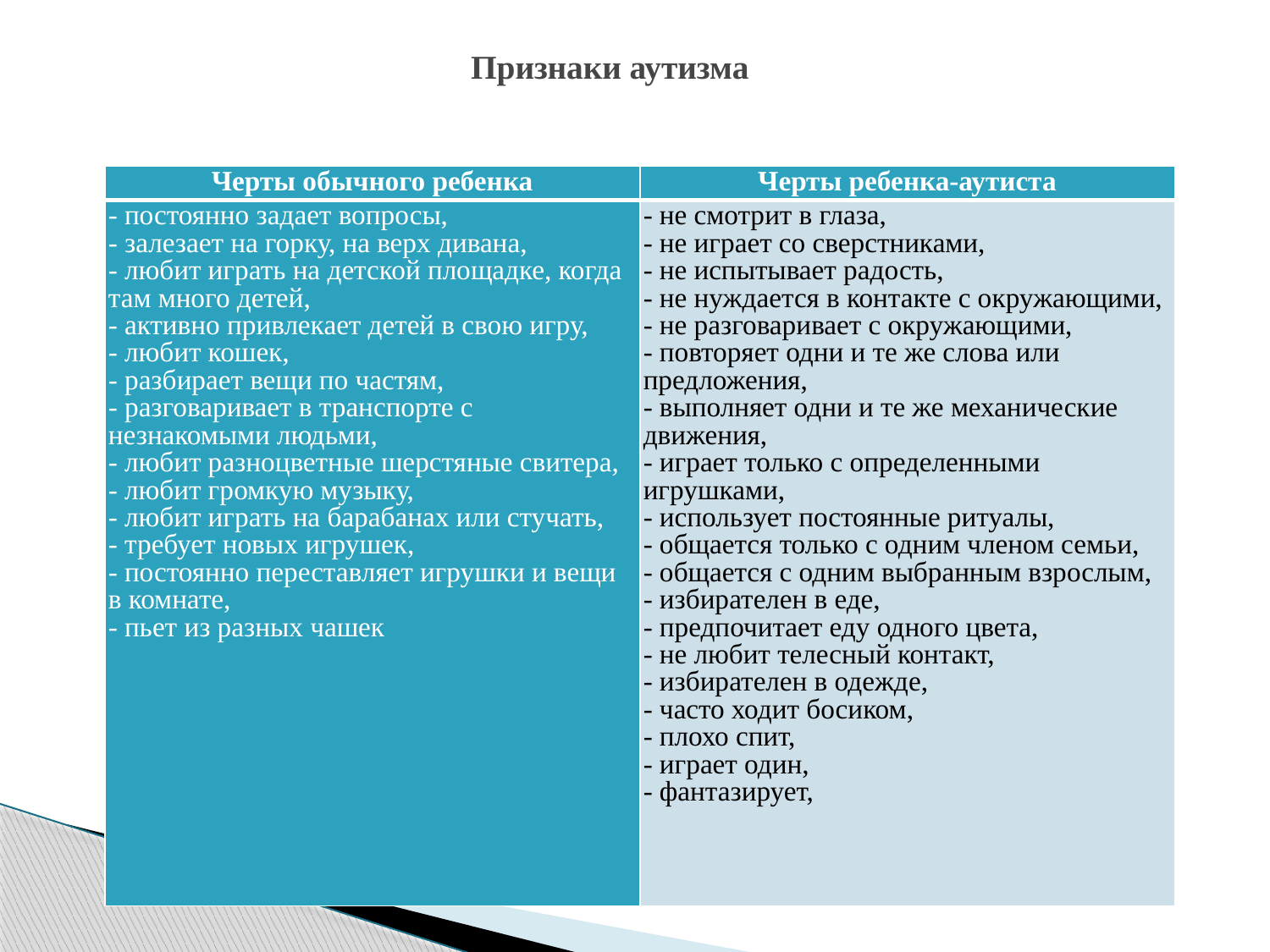

# Признаки аутизма
| Черты обычного ребенка | Черты ребенка-аутиста |
| --- | --- |
| - постоянно задает вопросы, - залезает на горку, на верх дивана, - любит играть на детской площадке, когда там много детей,  - активно привлекает детей в свою игру, - любит кошек, - разбирает вещи по частям, - разговаривает в транспорте с незнакомыми людьми, - любит разноцветные шерстяные свитера, - любит громкую музыку, - любит играть на барабанах или стучать, - требует новых игрушек, - постоянно переставляет игрушки и вещи в комнате, - пьет из разных чашек | - не смотрит в глаза, - не играет со сверстниками, - не испытывает радость, - не нуждается в контакте с окружающими, - не разговаривает с окружающими, - повторяет одни и те же слова или предложения, - выполняет одни и те же механические движения, - играет только с определенными игрушками, - использует постоянные ритуалы, - общается только с одним членом семьи,  - общается с одним выбранным взрослым, - избирателен в еде,  - предпочитает еду одного цвета, - не любит телесный контакт, - избирателен в одежде, - часто ходит босиком, - плохо спит, - играет один, - фантазирует, |